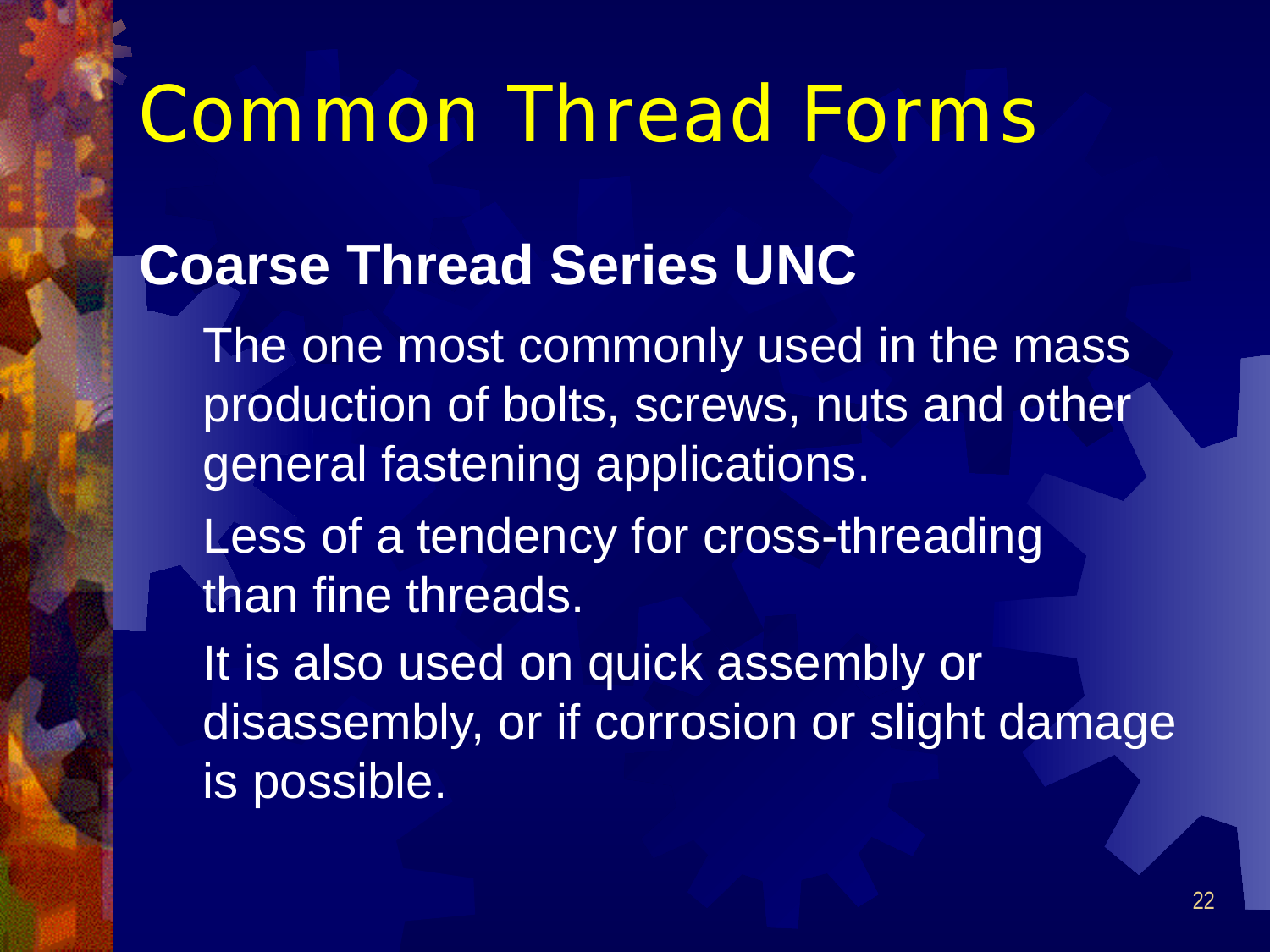

# Common Thread Forms
Coarse Thread Series UNC
The one most commonly used in the mass production of bolts, screws, nuts and other general fastening applications.
Less of a tendency for cross-threading than fine threads.
It is also used on quick assembly or disassembly, or if corrosion or slight damage is possible.
22